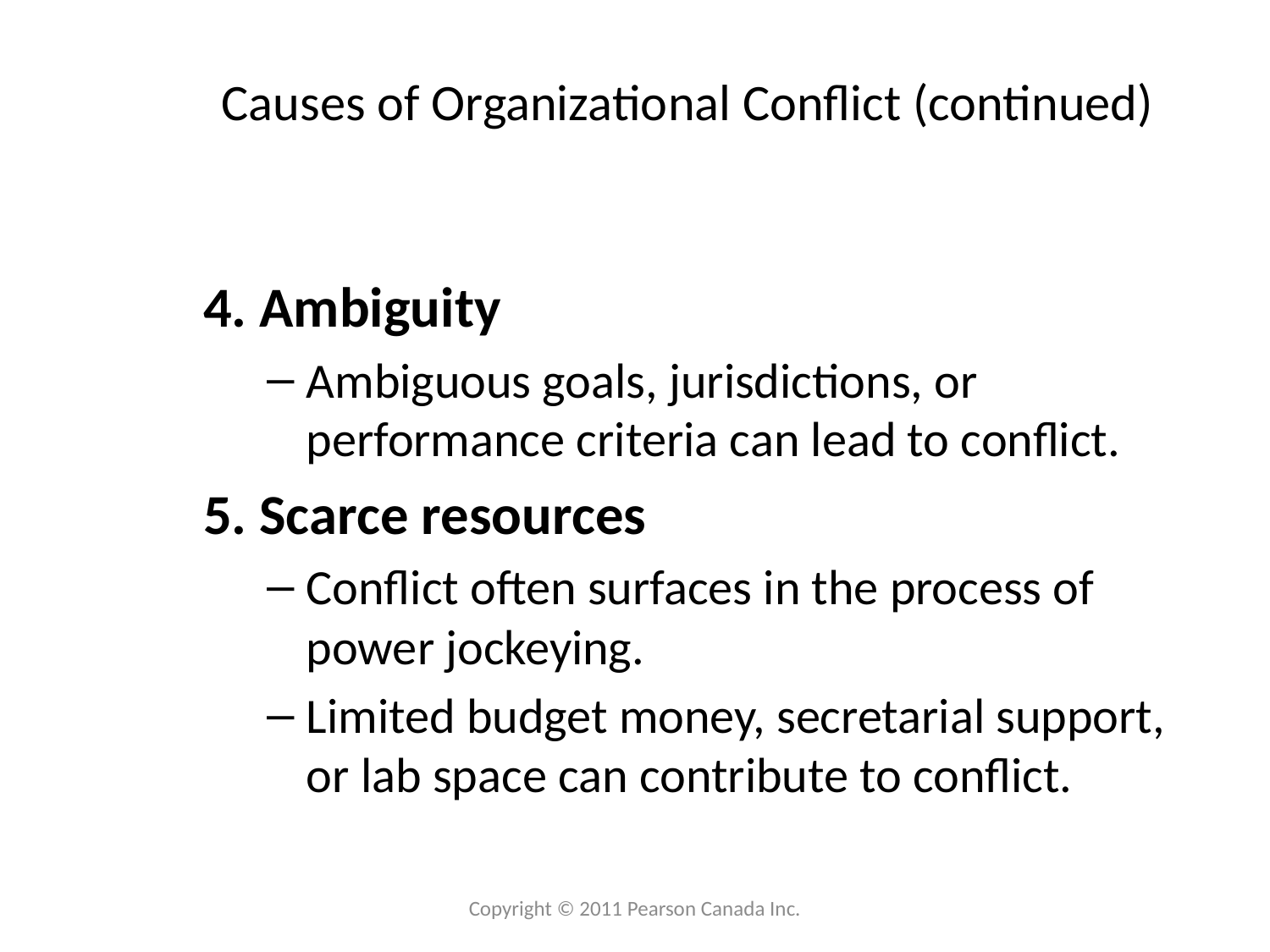

# Causes of Organizational Conflict (continued)
4. Ambiguity
Ambiguous goals, jurisdictions, or performance criteria can lead to conflict.
5. Scarce resources
Conflict often surfaces in the process of power jockeying.
Limited budget money, secretarial support, or lab space can contribute to conflict.
Copyright © 2011 Pearson Canada Inc.